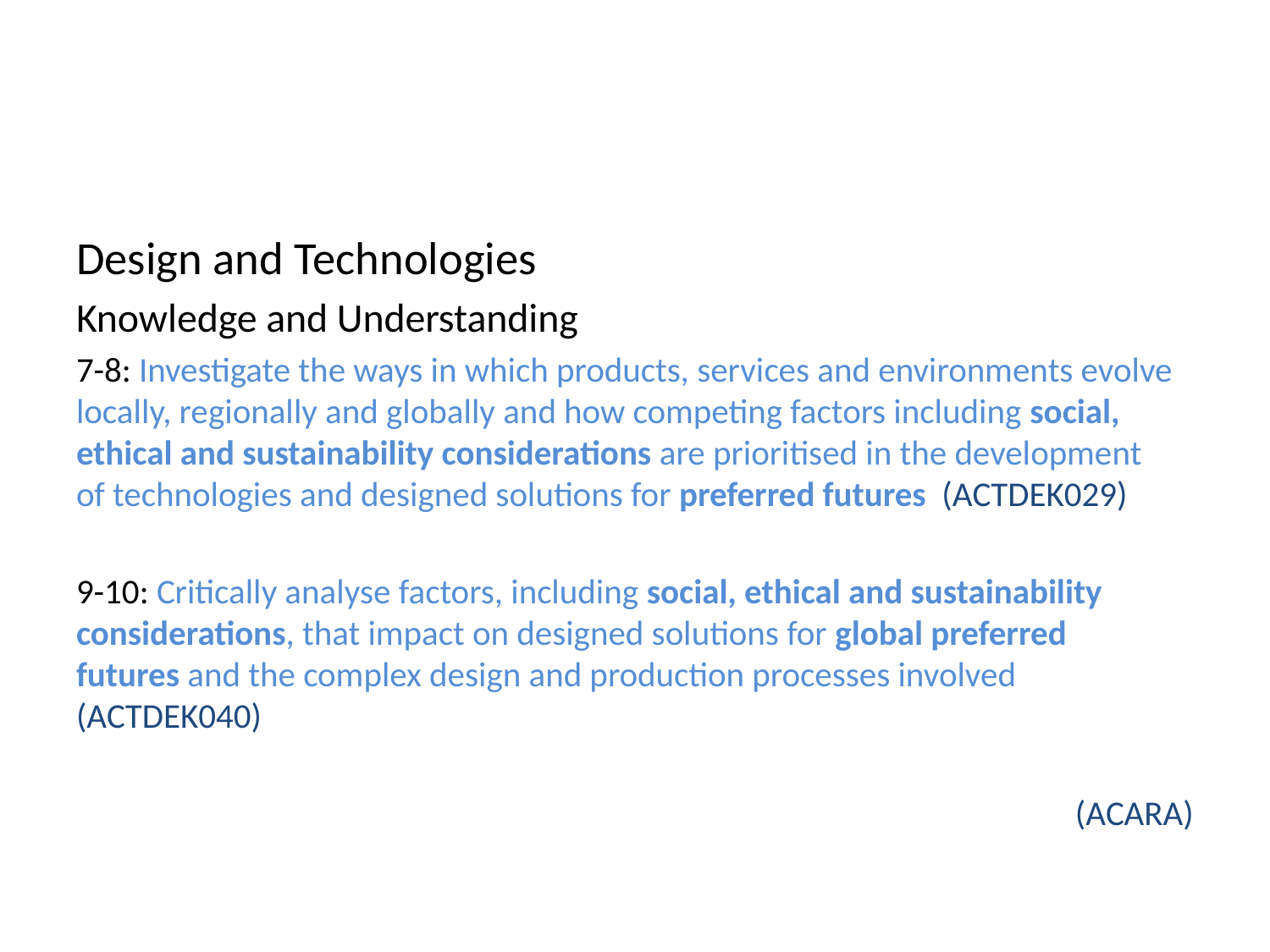

#
Design and Technologies
Knowledge and Understanding
7-8: Investigate the ways in which products, services and environments evolve locally, regionally and globally and how competing factors including social, ethical and sustainability considerations are prioritised in the development of technologies and designed solutions for preferred futures  (ACTDEK029)

9-10: Critically analyse factors, including social, ethical and sustainability considerations, that impact on designed solutions for global preferred futures and the complex design and production processes involved (ACTDEK040)

(ACARA)